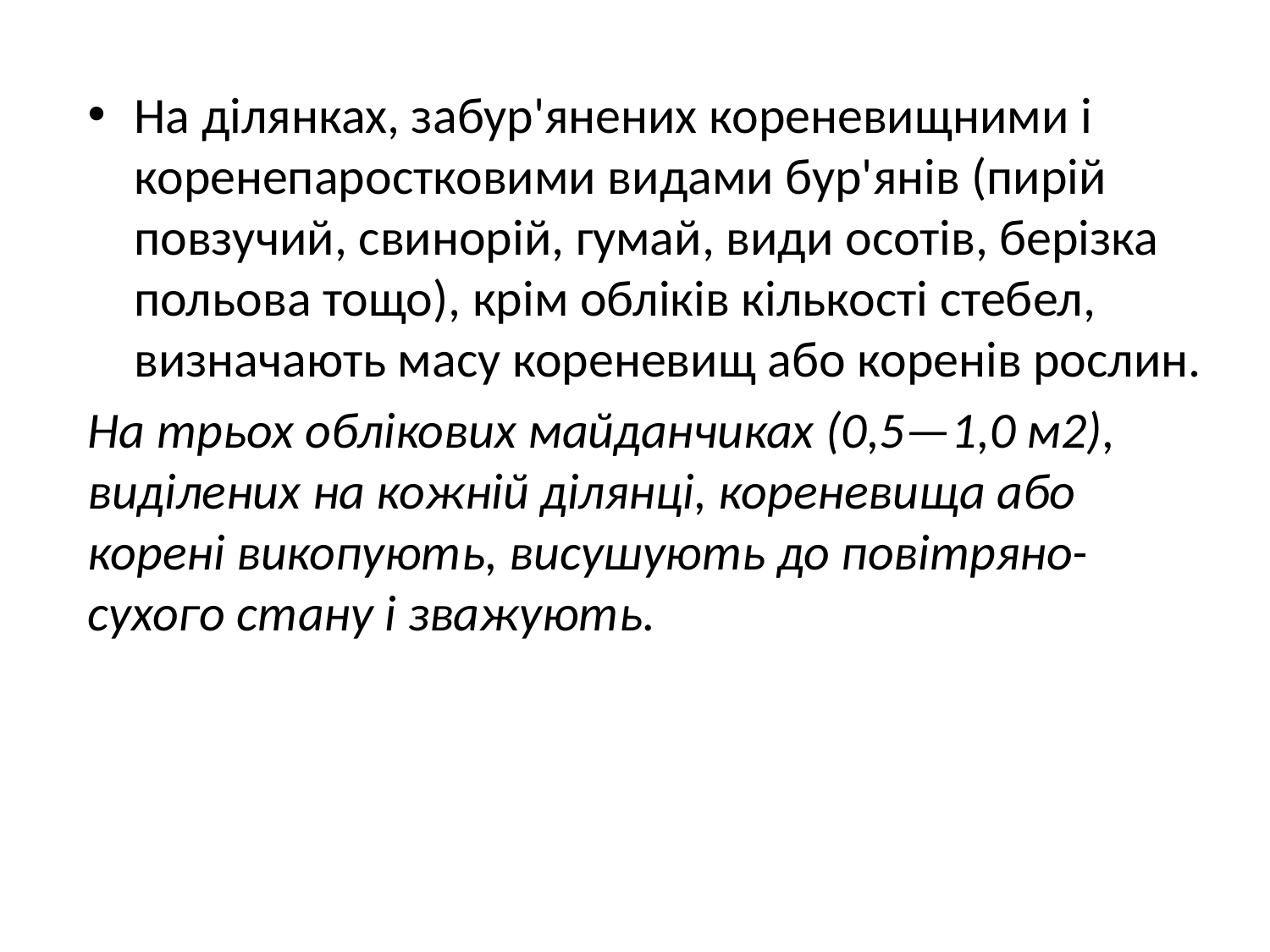

На ділянках, забур'янених кореневищними і коренепаростковими видами бур'янів (пирій повзучий, свинорій, гумай, види осотів, берізка польова тощо), крім обліків кількості стебел, визначають масу кореневищ або коренів рослин.
На трьох облікових майданчиках (0,5—1,0 м2), виділених на кожній ділянці, кореневища або корені викопують, висушують до повітряно-сухого стану і зважують.